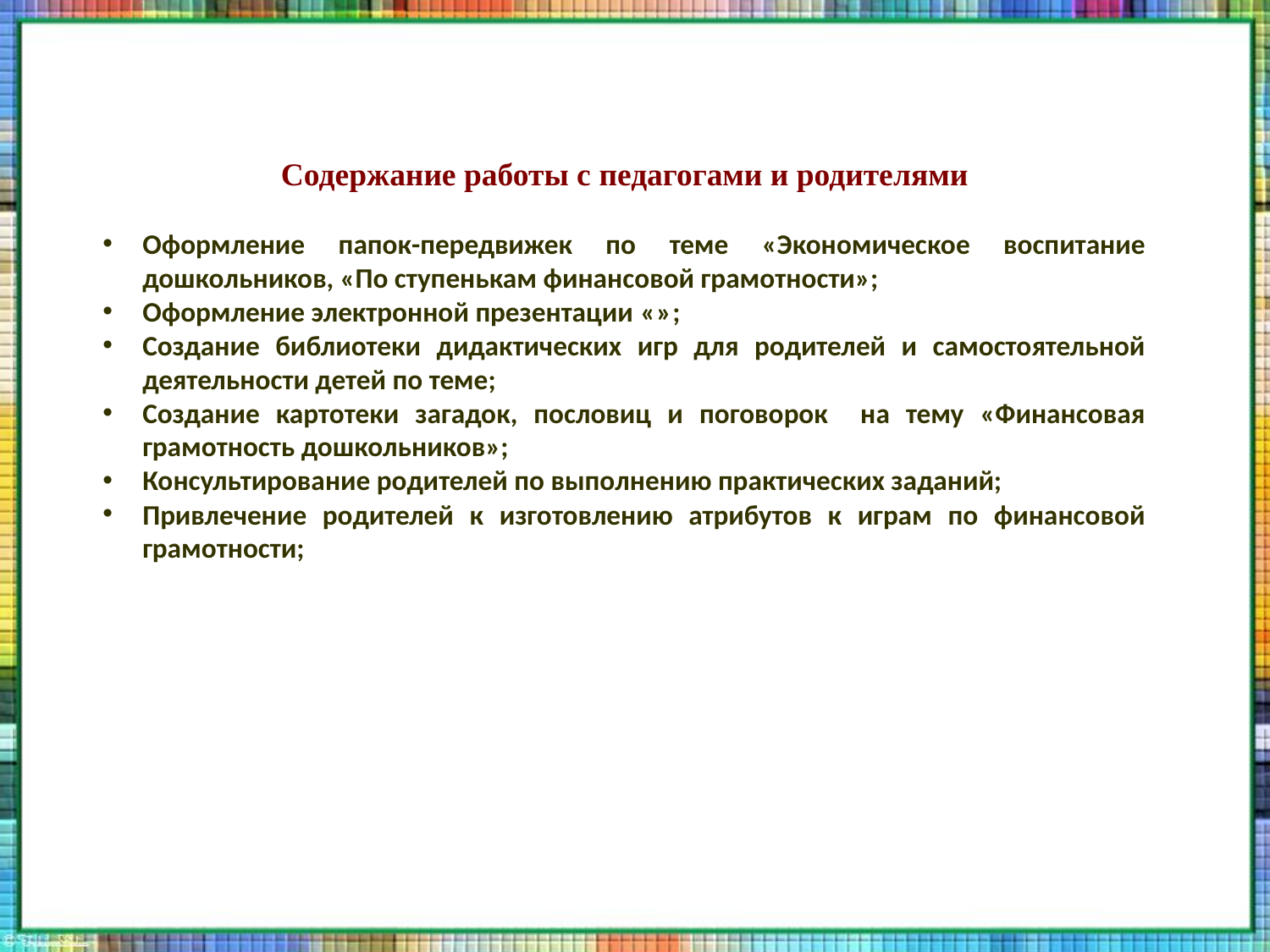

Содержание работы с педагогами и родителями

Оформление папок-передвижек по теме «Экономическое воспитание дошкольников, «По ступенькам финансовой грамотности»;
Оформление электронной презентации «»;
Создание библиотеки дидактических игр для родителей и самостоятельной деятельности детей по теме;
Создание картотеки загадок, пословиц и поговорок  на тему «Финансовая грамотность дошкольников»;
Консультирование родителей по выполнению практических заданий;
Привлечение родителей к изготовлению атрибутов к играм по финансовой грамотности;